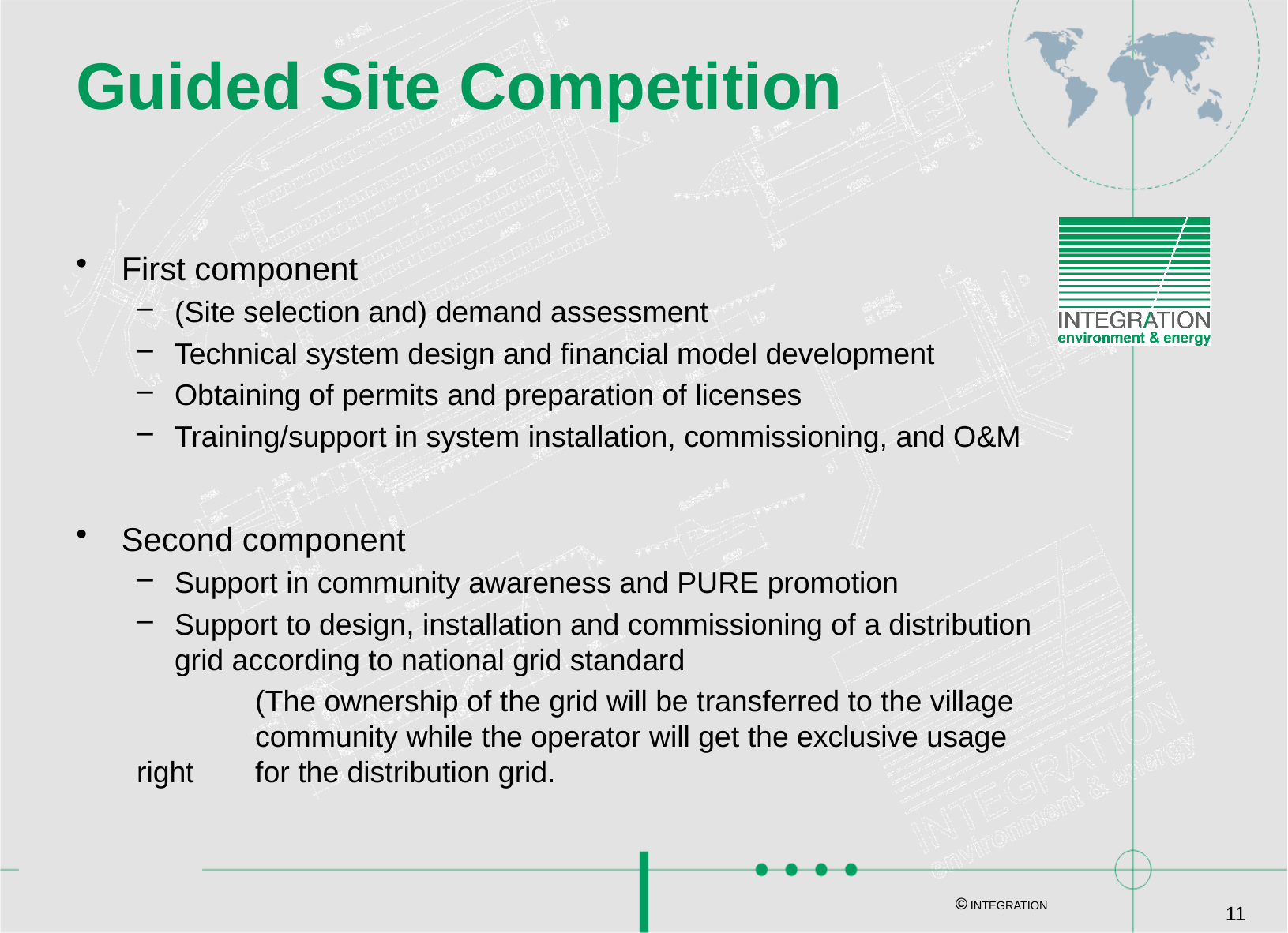

# Guided Site Competition

First component
(Site selection and) demand assessment
Technical system design and financial model development
Obtaining of permits and preparation of licenses
Training/support in system installation, commissioning, and O&M

Second component
Support in community awareness and PURE promotion
Support to design, installation and commissioning of a distribution grid according to national grid standard
	(The ownership of the grid will be transferred to the village 	community while the operator will get the exclusive usage right 	for the distribution grid.

© INTEGRATION

11